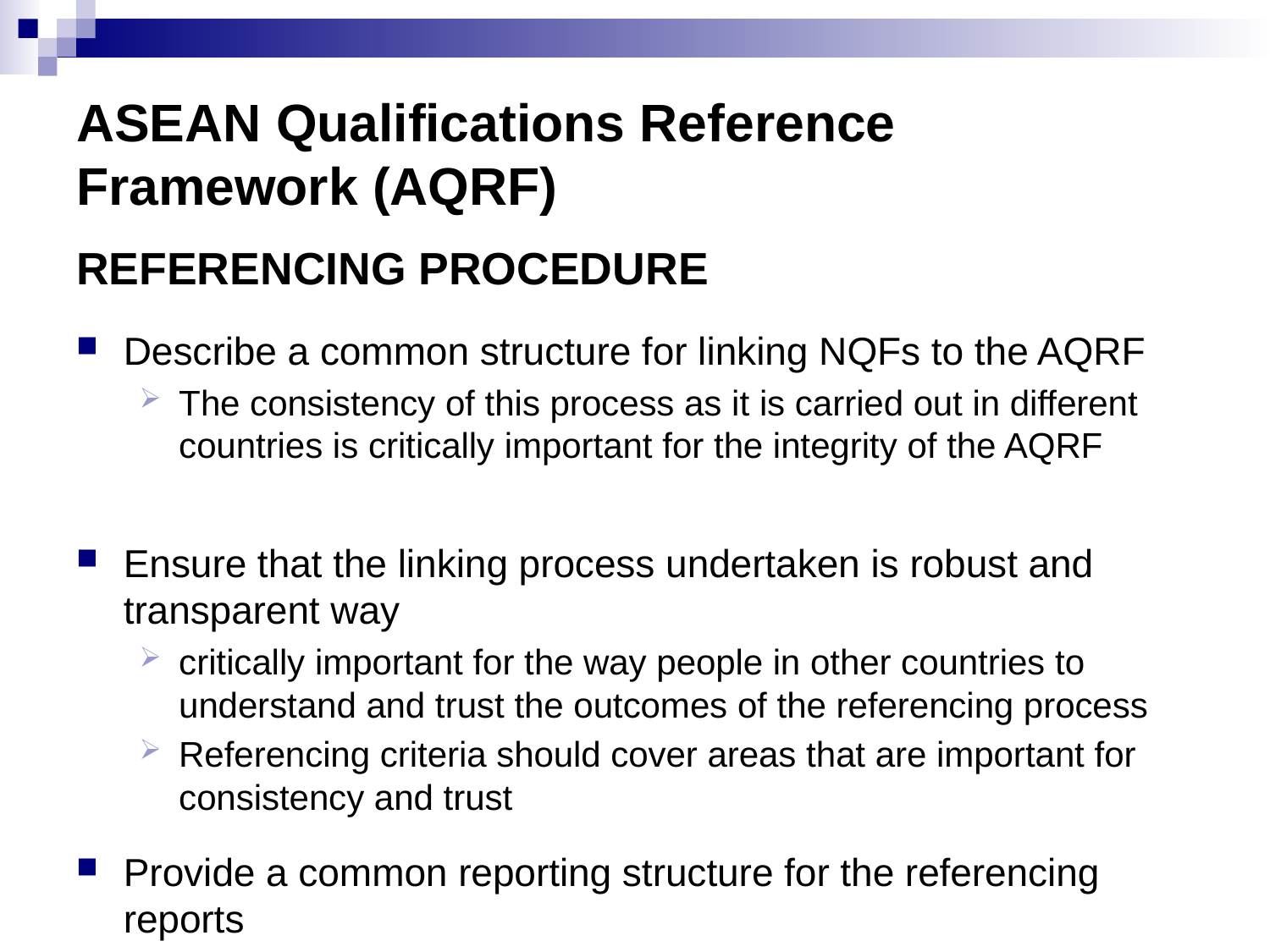

ASEAN Qualifications Reference
Framework (AQRF)

REFERENCING PROCEDURE

Describe a common structure for linking NQFs to the AQRF
The consistency of this process as it is carried out in different countries is critically important for the integrity of the AQRF

Ensure that the linking process undertaken is robust and transparent way
critically important for the way people in other countries to understand and trust the outcomes of the referencing process
Referencing criteria should cover areas that are important for consistency and trust

Provide a common reporting structure for the referencing reports